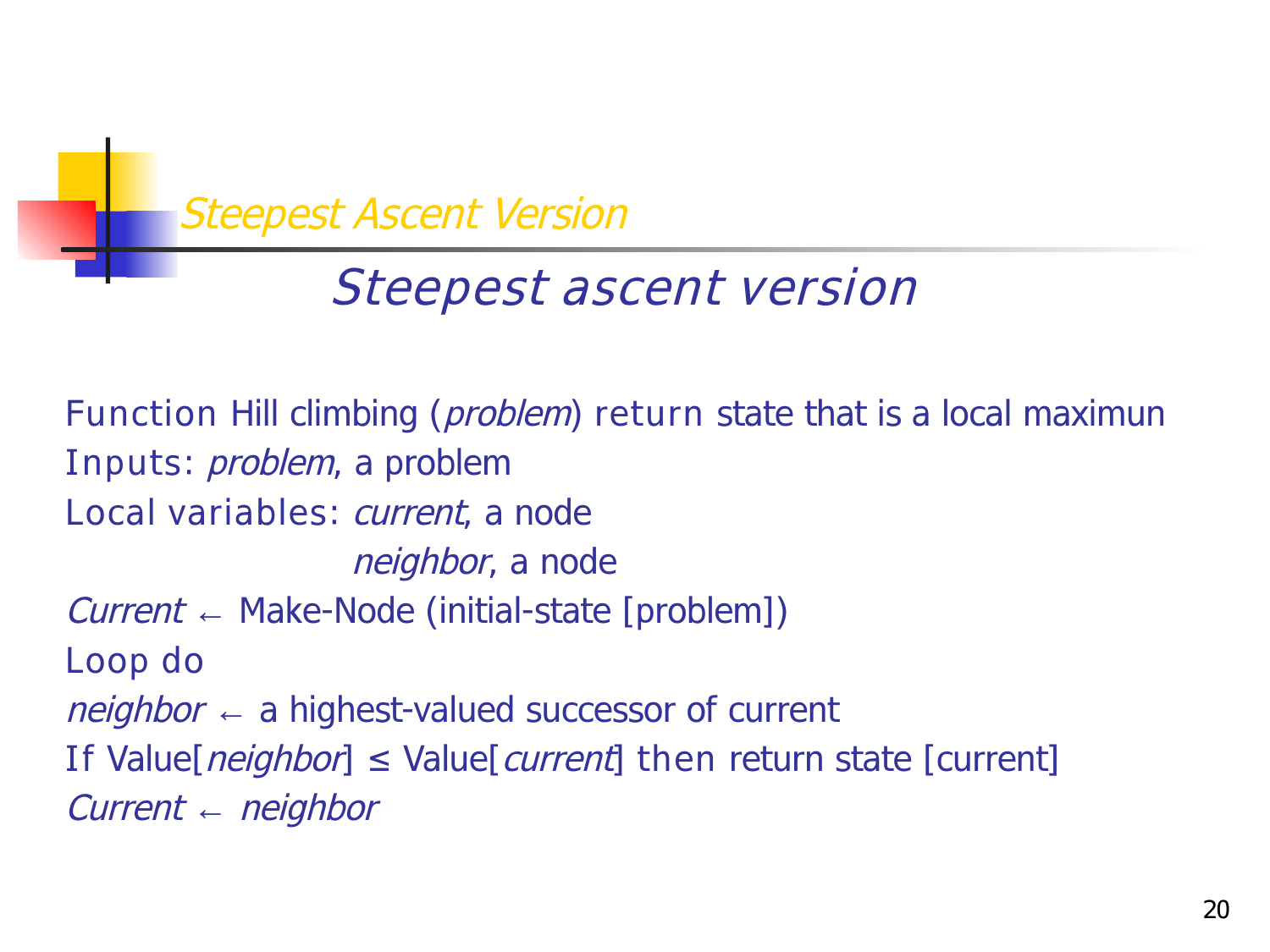

# Steepest Ascent Version

Steepest ascent version

Function Hill climbing (problem) return state that is a local maximun
Inputs: problem, a problem
Local variables: current, a node
                          neighbor, a node
Current ← Make-Node (initial-state [problem])
Loop do
neighbor ← a highest-valued successor of current
If Value[neighbor] ≤ Value[current] then return state [current]
Current ← neighbor
20